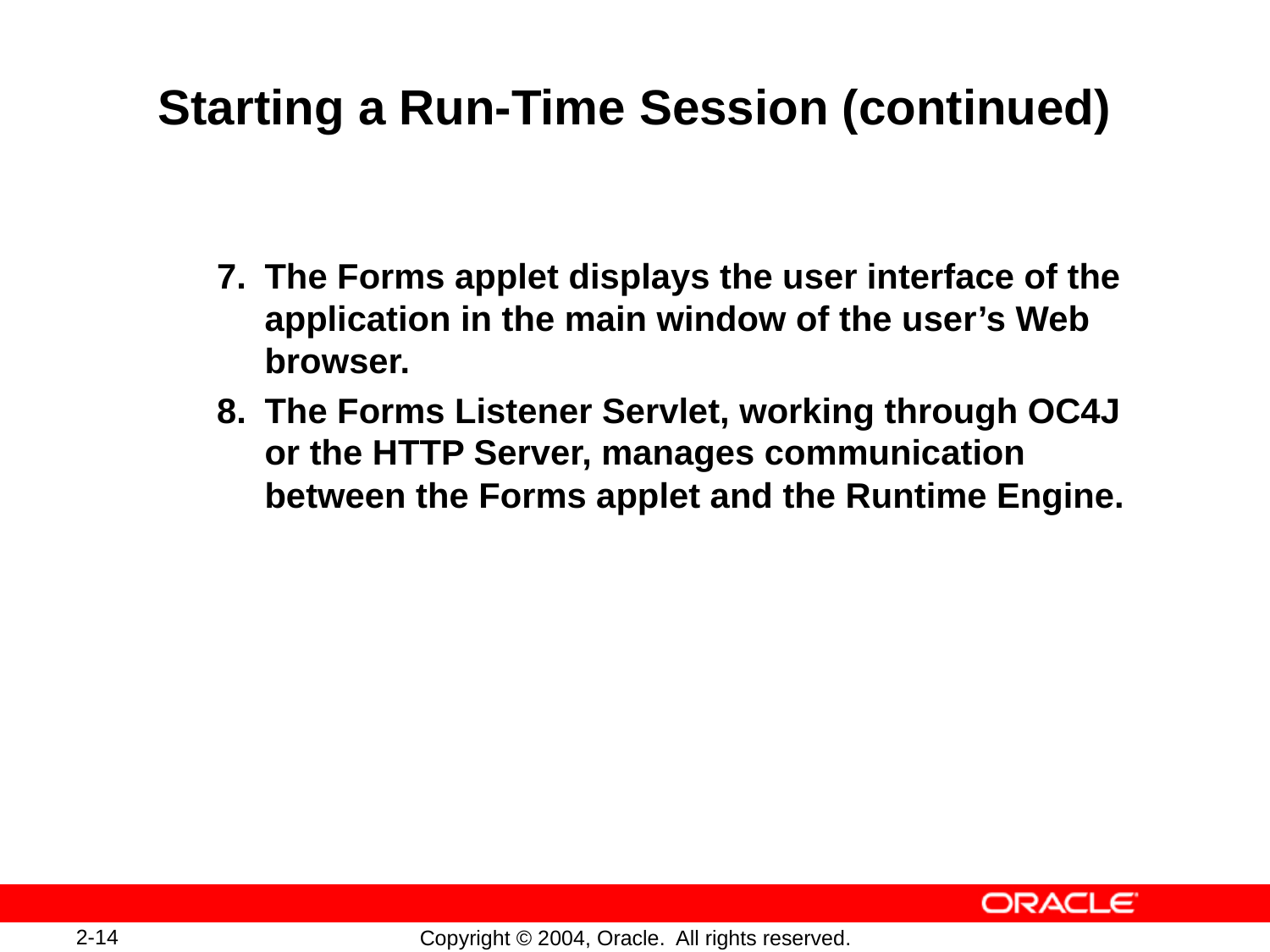

# Starting a Run-Time Session (continued)
7.	The Forms applet displays the user interface of the application in the main window of the user’s Web browser.
8.	The Forms Listener Servlet, working through OC4J or the HTTP Server, manages communication between the Forms applet and the Runtime Engine.